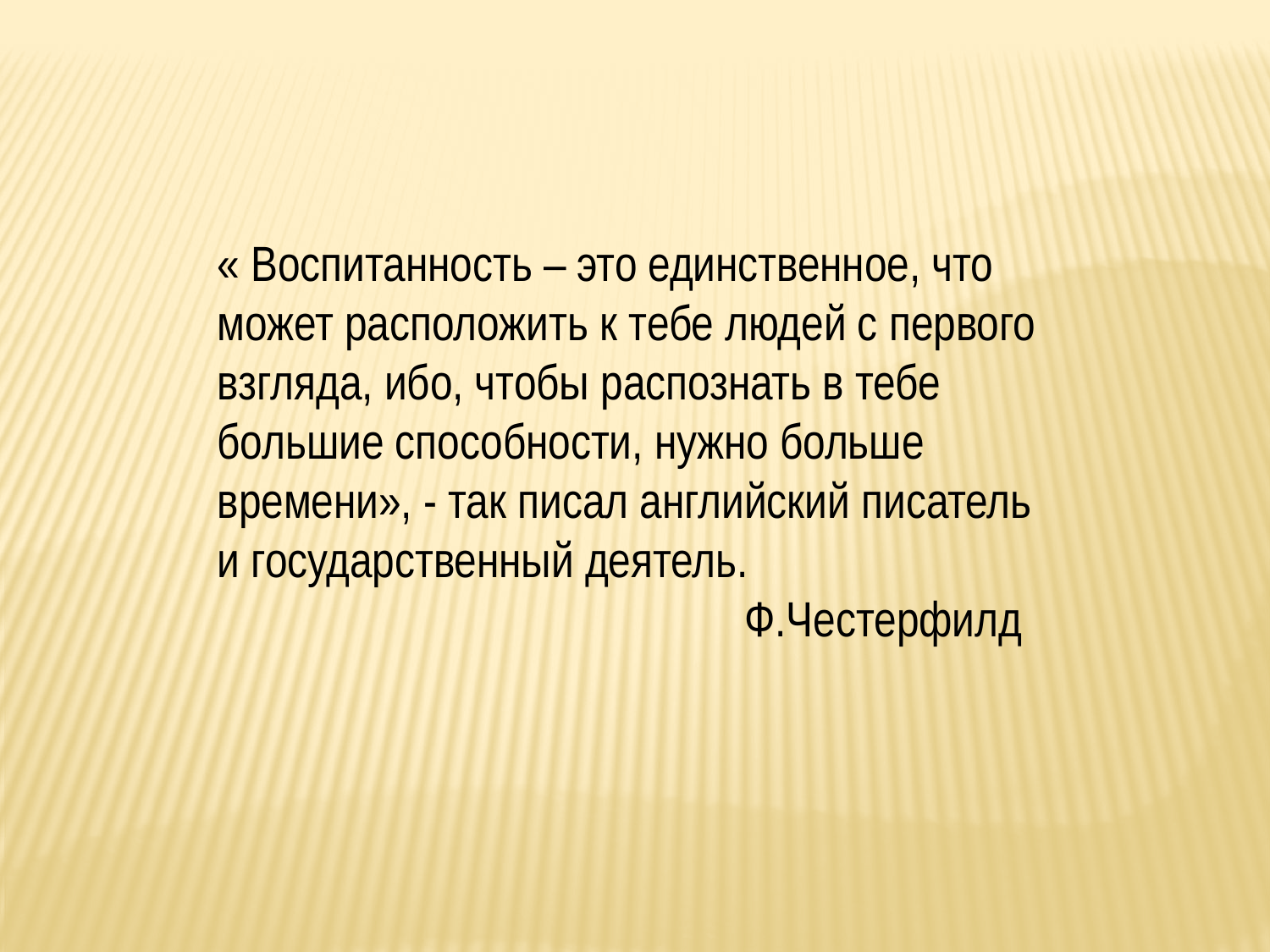

« Воспитанность – это единственное, что может расположить к тебе людей с первого взгляда, ибо, чтобы распознать в тебе большие способности, нужно больше времени», - так писал английский писатель и государственный деятель.
                                               Ф.Честерфилд